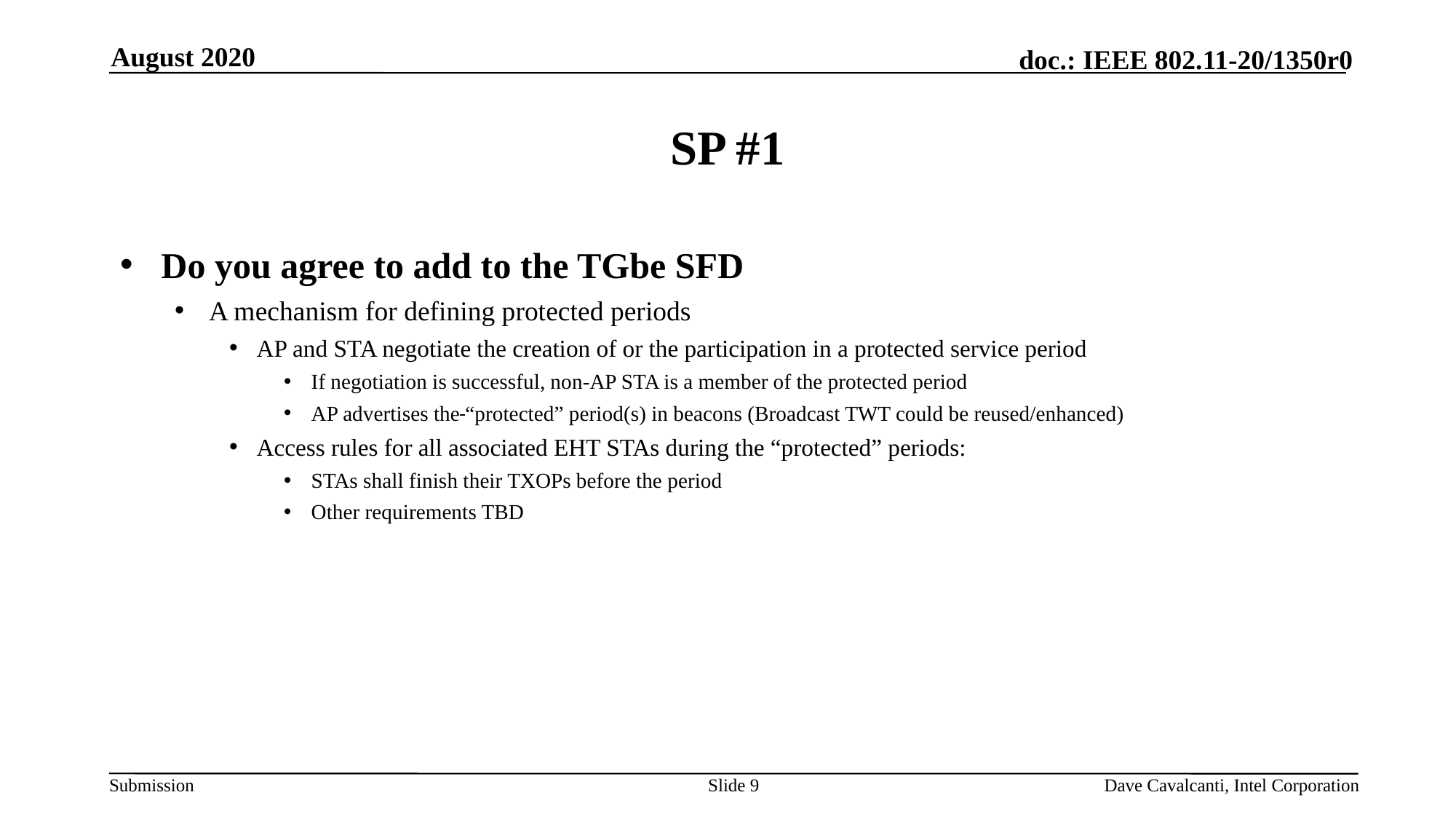

August 2020
# SP #1
Do you agree to add to the TGbe SFD
A mechanism for defining protected periods
AP and STA negotiate the creation of or the participation in a protected service period
If negotiation is successful, non-AP STA is a member of the protected period
AP advertises the “protected” period(s) in beacons (Broadcast TWT could be reused/enhanced)
Access rules for all associated EHT STAs during the “protected” periods:
STAs shall finish their TXOPs before the period
Other requirements TBD
Slide 9
Dave Cavalcanti, Intel Corporation